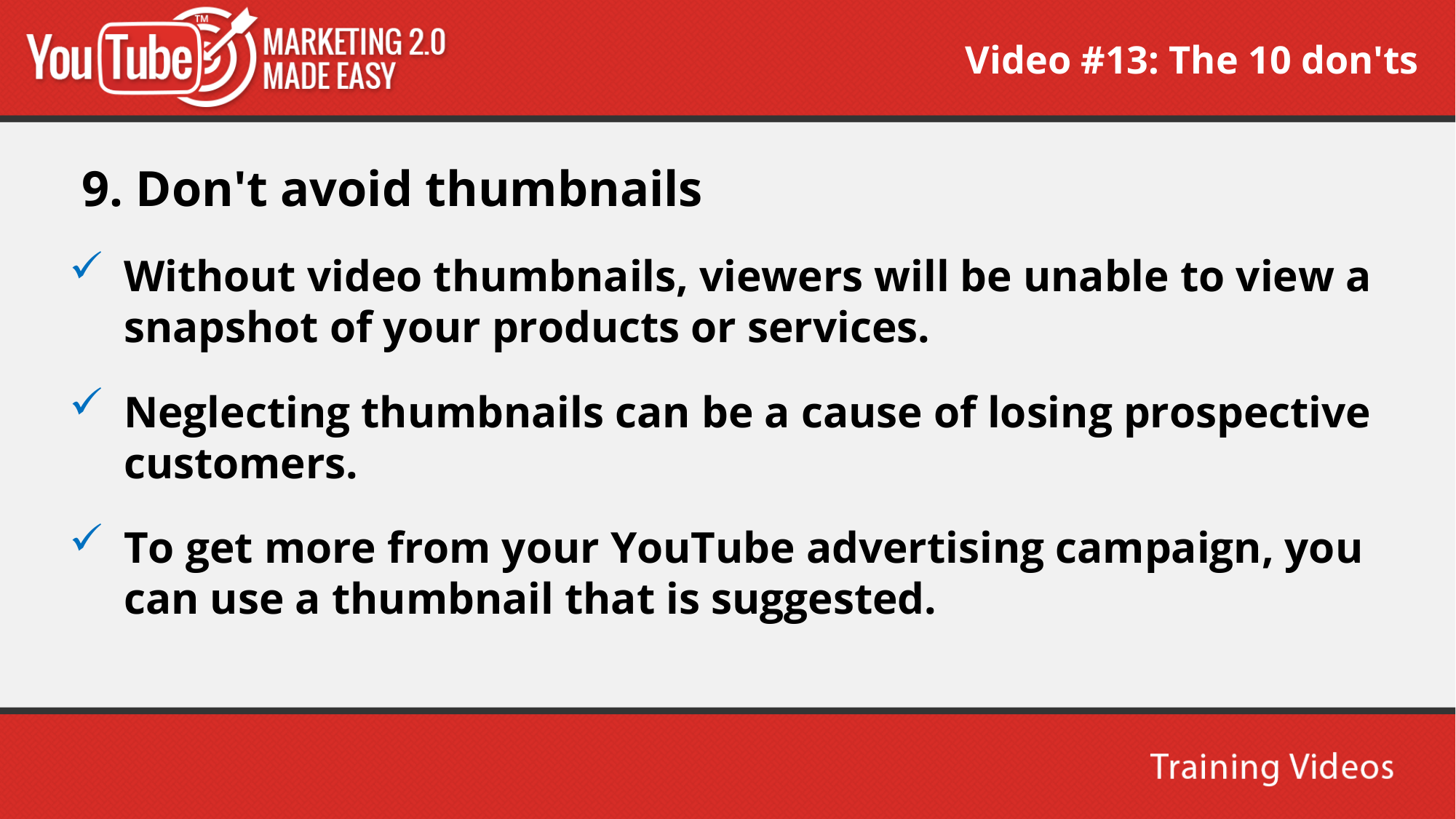

Video #13: The 10 don'ts
 9. Don't avoid thumbnails
Without video thumbnails, viewers will be unable to view a snapshot of your products or services.
Neglecting thumbnails can be a cause of losing prospective customers.
To get more from your YouTube advertising campaign, you can use a thumbnail that is suggested.